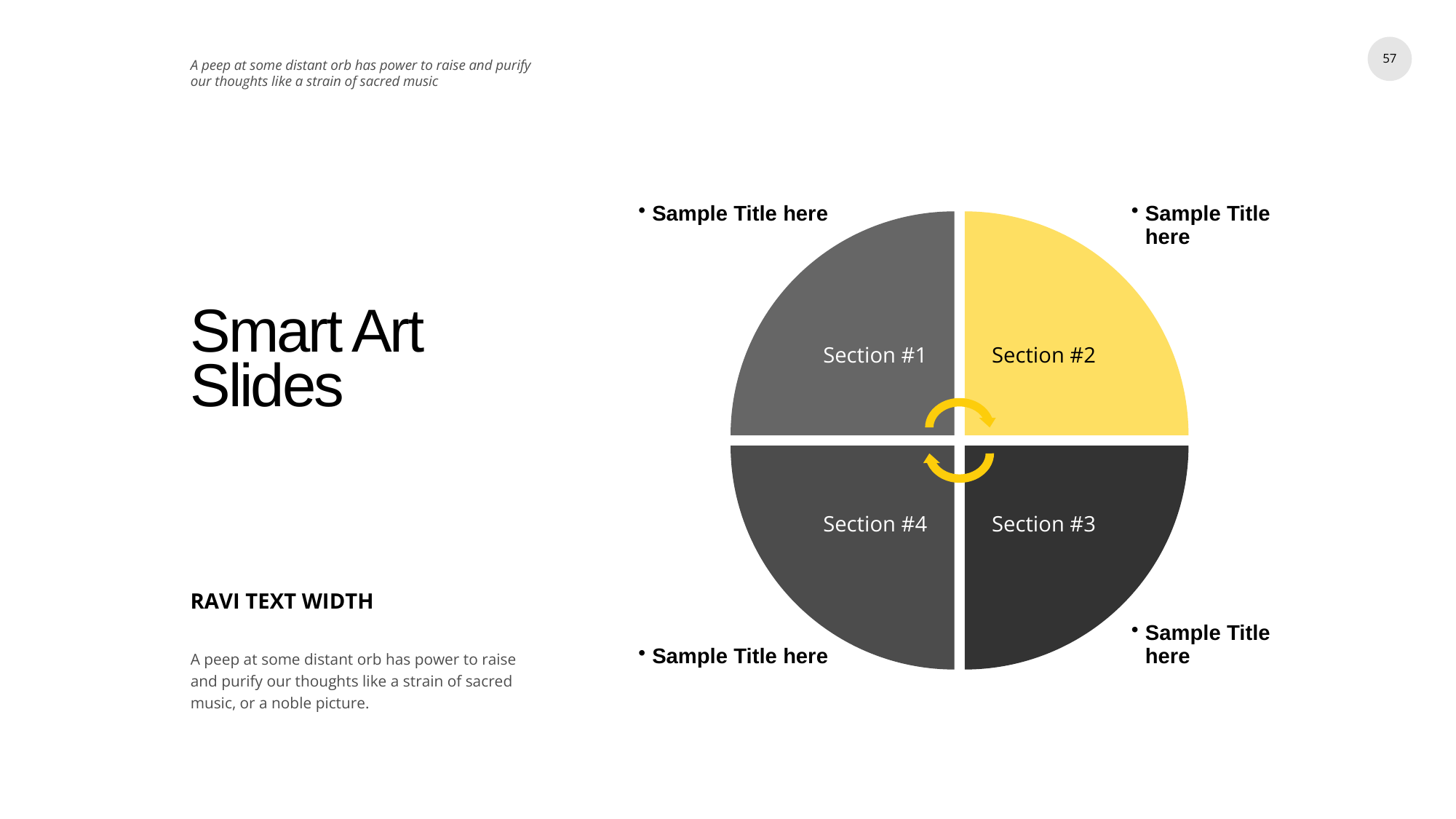

57
A peep at some distant orb has power to raise and purify our thoughts like a strain of sacred music
Sample Title here
Sample Title here
Sample Title here
Sample Title here
Section #1
Section #2
Section #3
Section #4
# Smart Art Slides
RAVI TEXT WIDTH
A peep at some distant orb has power to raise and purify our thoughts like a strain of sacred music, or a noble picture.